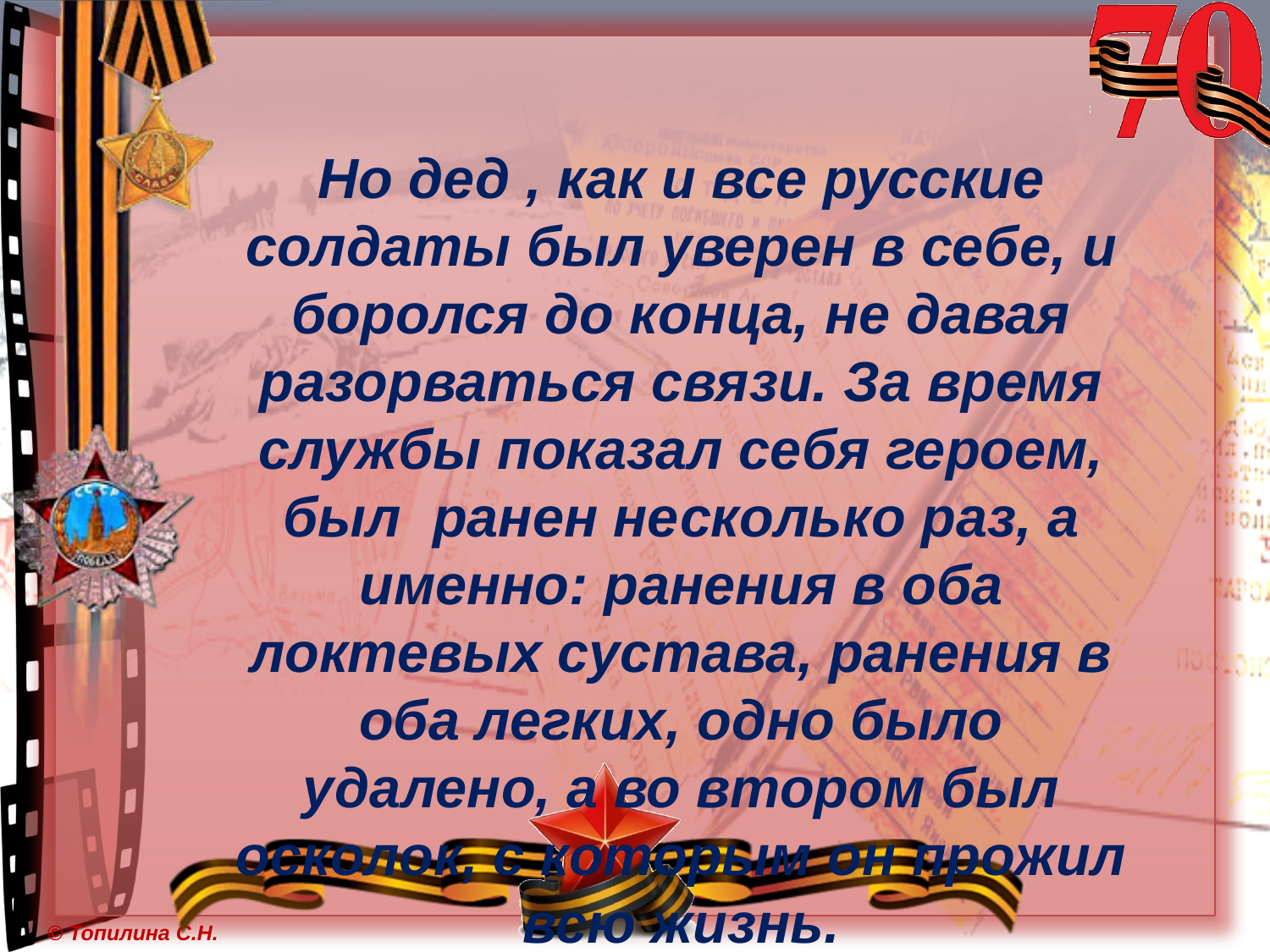

Но дед , как и все русские солдаты был уверен в себе, и боролся до конца, не давая разорваться связи. За время службы показал себя героем, был  ранен несколько раз, а именно: ранения в оба локтевых сустава, ранения в оба легких, одно было удалено, а во втором был осколок, с которым он прожил всю жизнь.